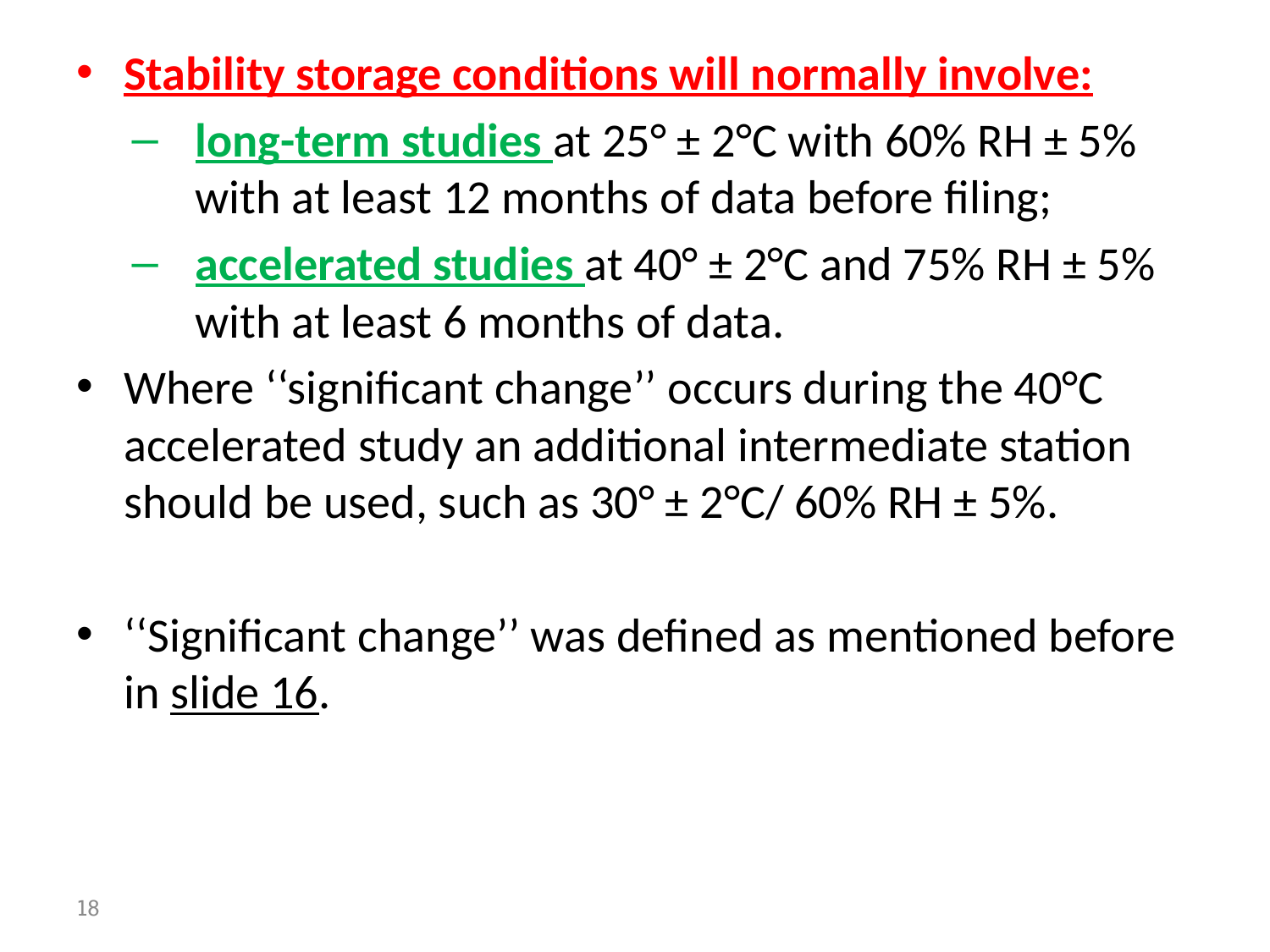

Stability storage conditions will normally involve:
long-term studies at 25° ± 2°C with 60% RH ± 5% with at least 12 months of data before filing;
accelerated studies at 40° ± 2°C and 75% RH ± 5% with at least 6 months of data.
Where ‘‘significant change’’ occurs during the 40°C accelerated study an additional intermediate station should be used, such as 30° ± 2°C/ 60% RH ± 5%.

‘‘Significant change’’ was defined as mentioned before in slide 16.
18